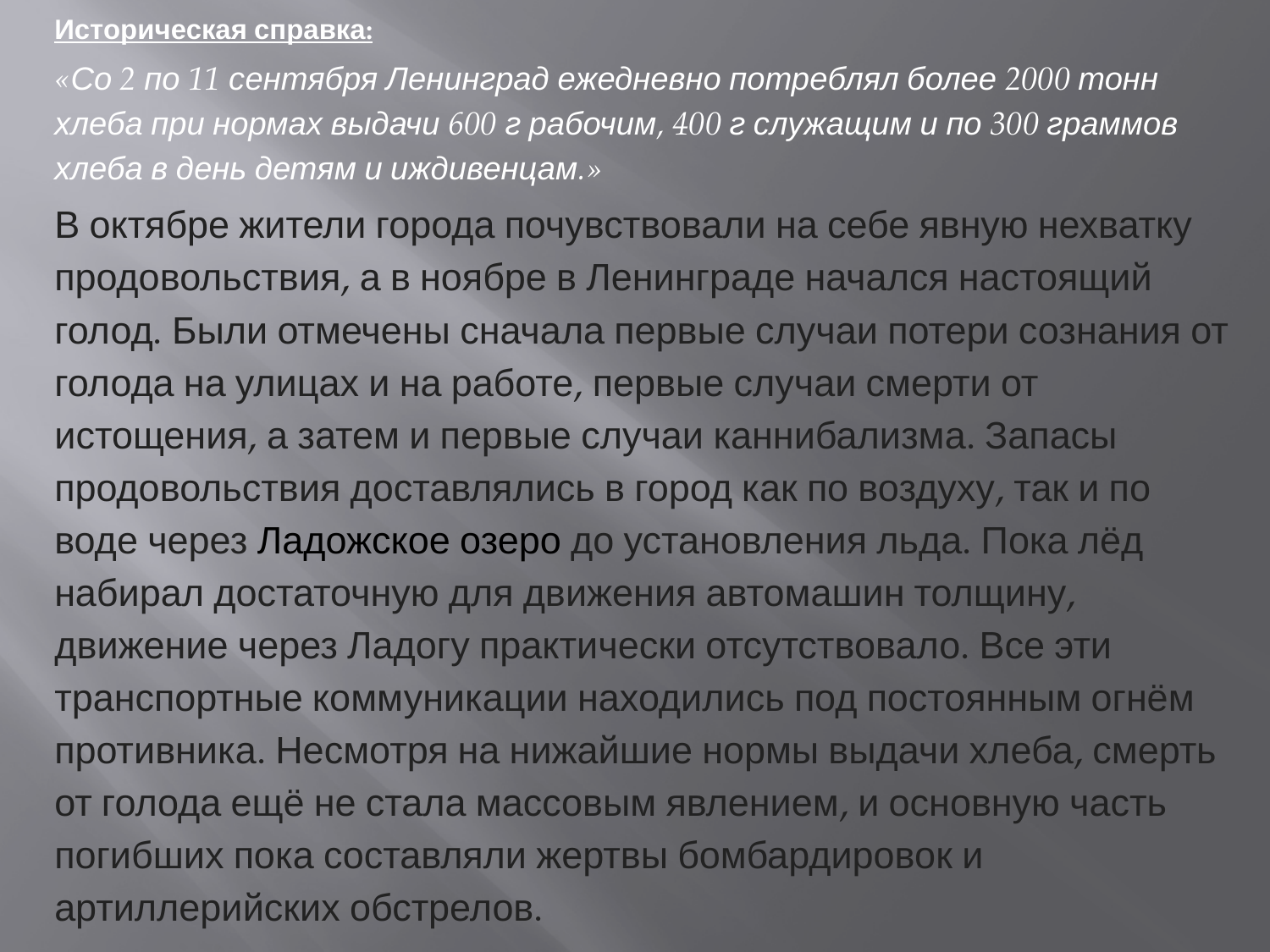

Историческая справка:
«Со 2 по 11 сентября Ленинград ежедневно потреблял более 2000 тонн хлеба при нормах выдачи 600 г рабочим, 400 г служащим и по 300 граммов хлеба в день детям и иждивенцам.»
В октябре жители города почувствовали на себе явную нехватку продовольствия, а в ноябре в Ленинграде начался настоящий голод. Были отмечены сначала первые случаи потери сознания от голода на улицах и на работе, первые случаи смерти от истощения, а затем и первые случаи каннибализма. Запасы продовольствия доставлялись в город как по воздуху, так и по воде через Ладожское озеро до установления льда. Пока лёд набирал достаточную для движения автомашин толщину, движение через Ладогу практически отсутствовало. Все эти транспортные коммуникации находились под постоянным огнём противника. Несмотря на нижайшие нормы выдачи хлеба, смерть от голода ещё не стала массовым явлением, и основную часть погибших пока составляли жертвы бомбардировок и артиллерийских обстрелов.